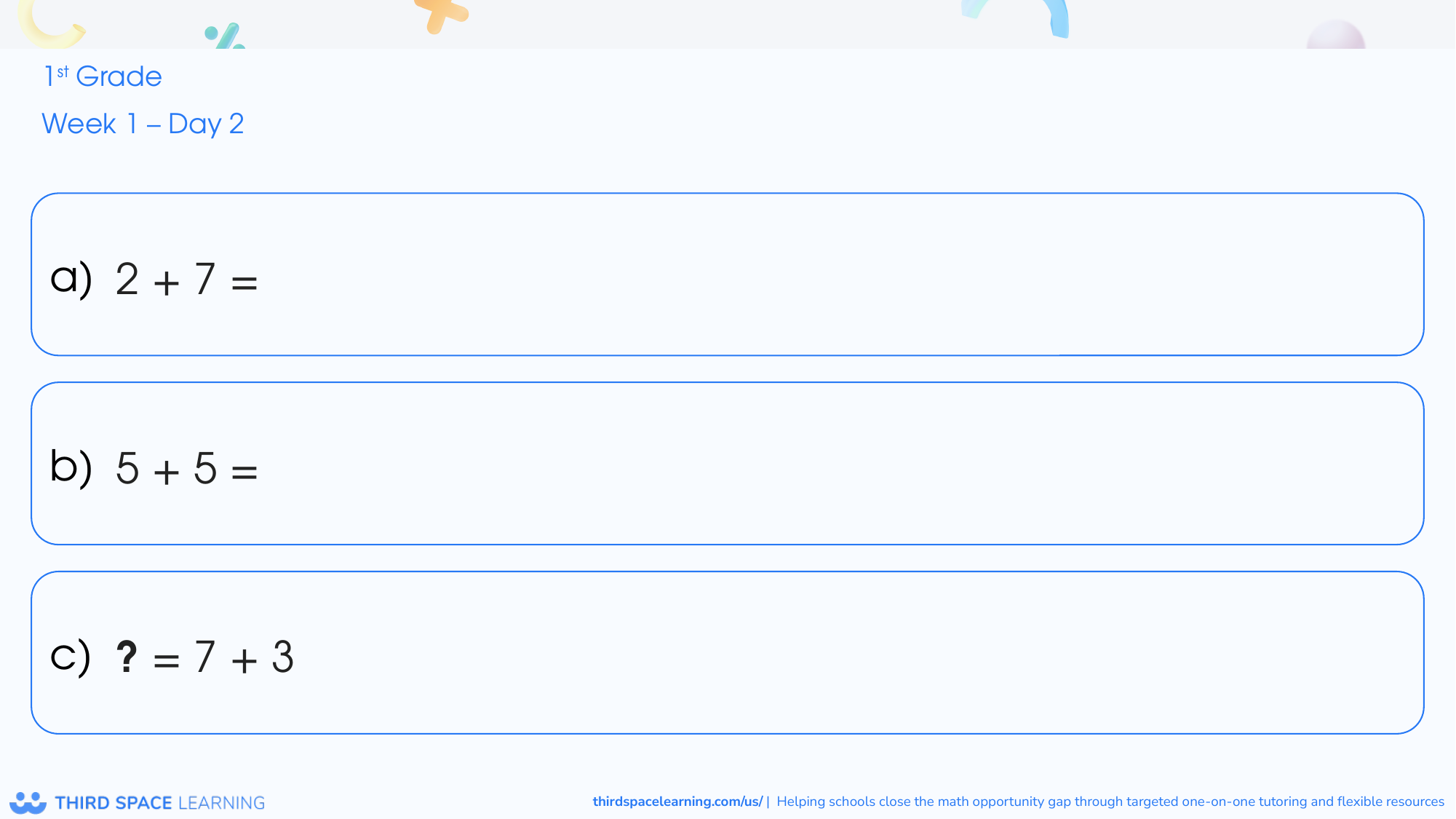

1st Grade
Week 1 – Day 2
2 + 7 =
5 + 5 =
? = 7 + 3